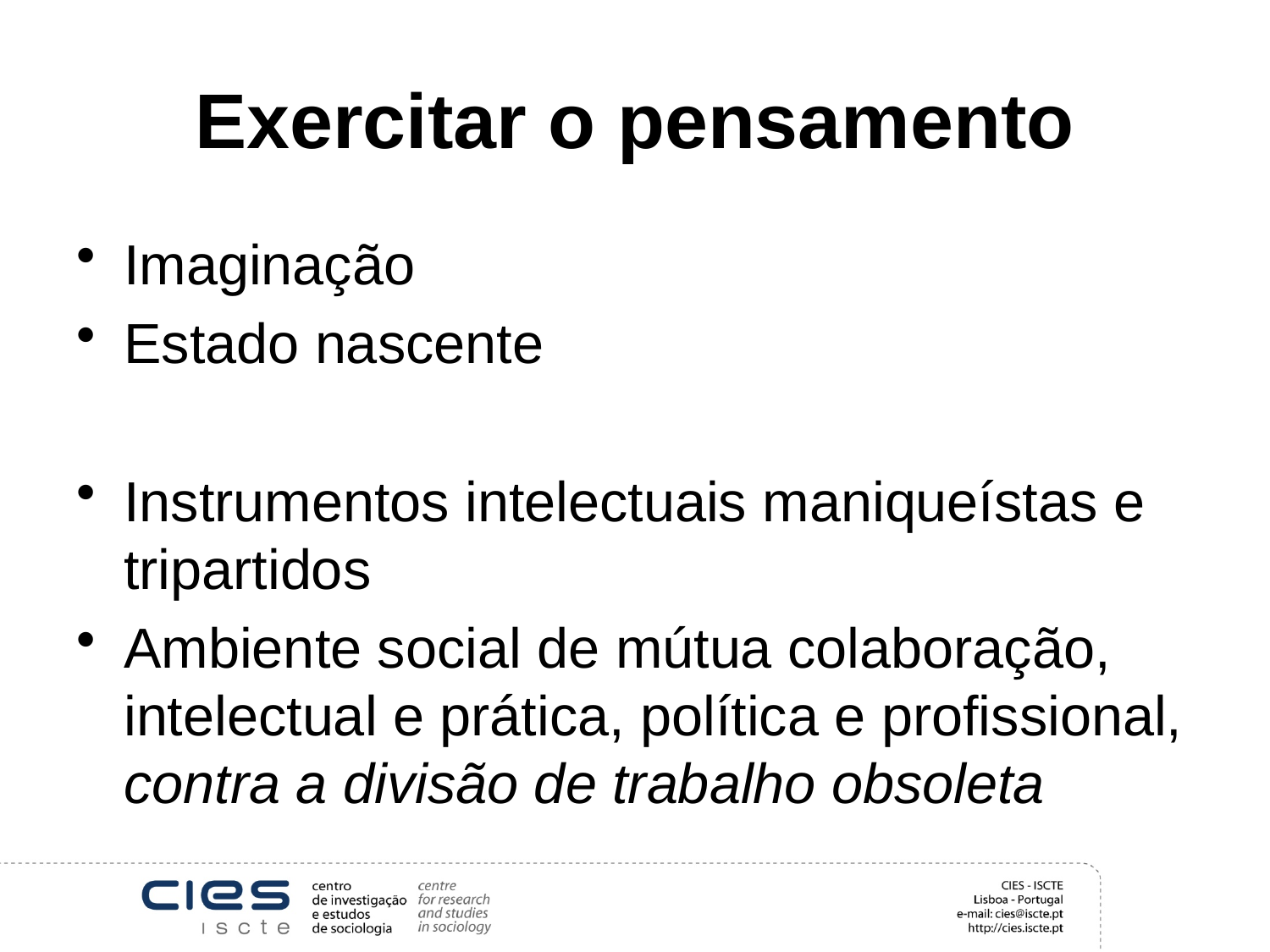

# Exercitar o pensamento
Imaginação
Estado nascente

Instrumentos intelectuais maniqueístas e tripartidos
Ambiente social de mútua colaboração, intelectual e prática, política e profissional, contra a divisão de trabalho obsoleta